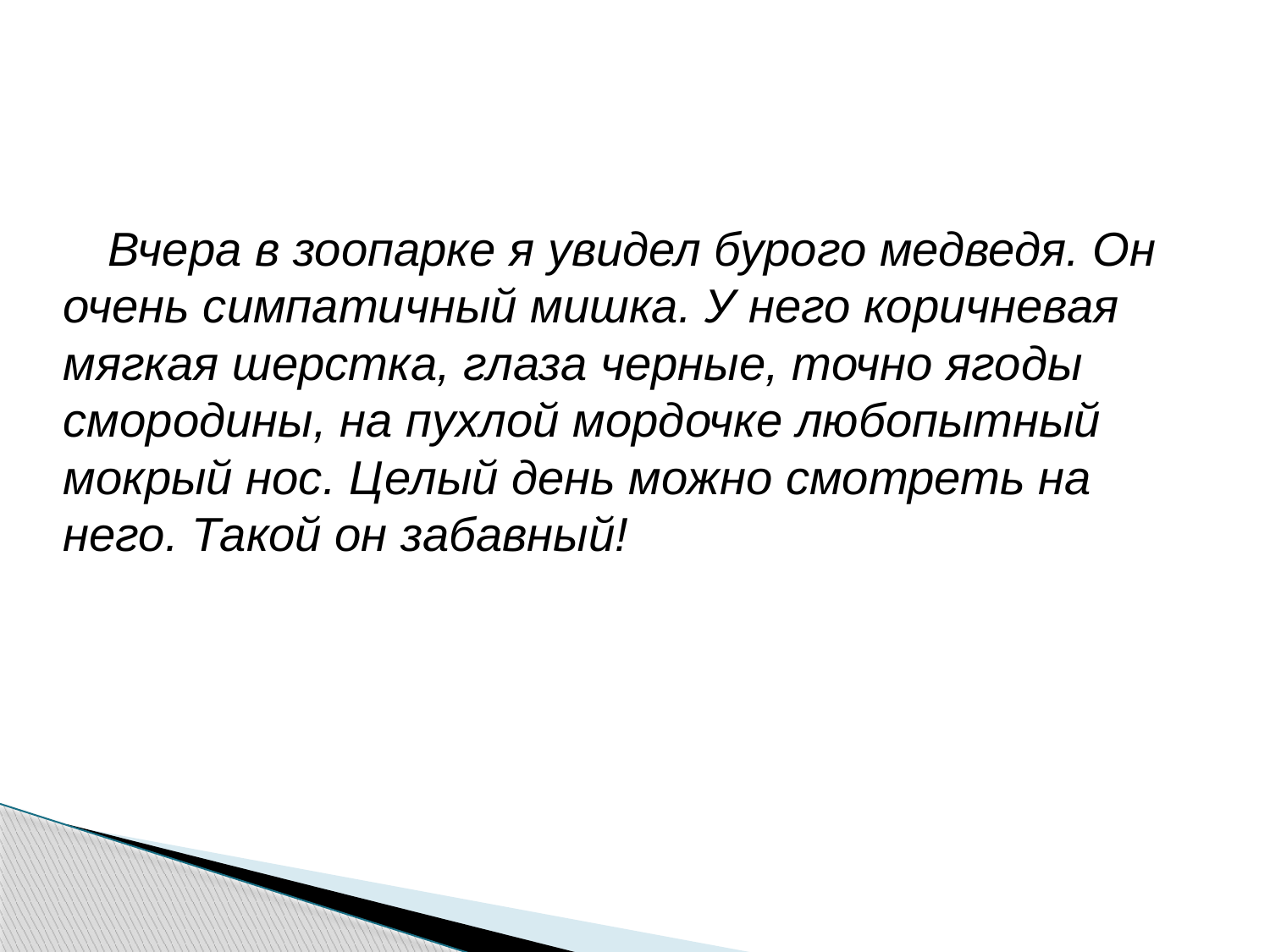

Вчера в зоопарке я увидел бурого медведя. Он очень симпатичный мишка. У него коричневая мягкая шерстка, глаза черные, точно ягоды смородины, на пухлой мордочке любопытный мокрый нос. Целый день можно смотреть на него. Такой он забавный!